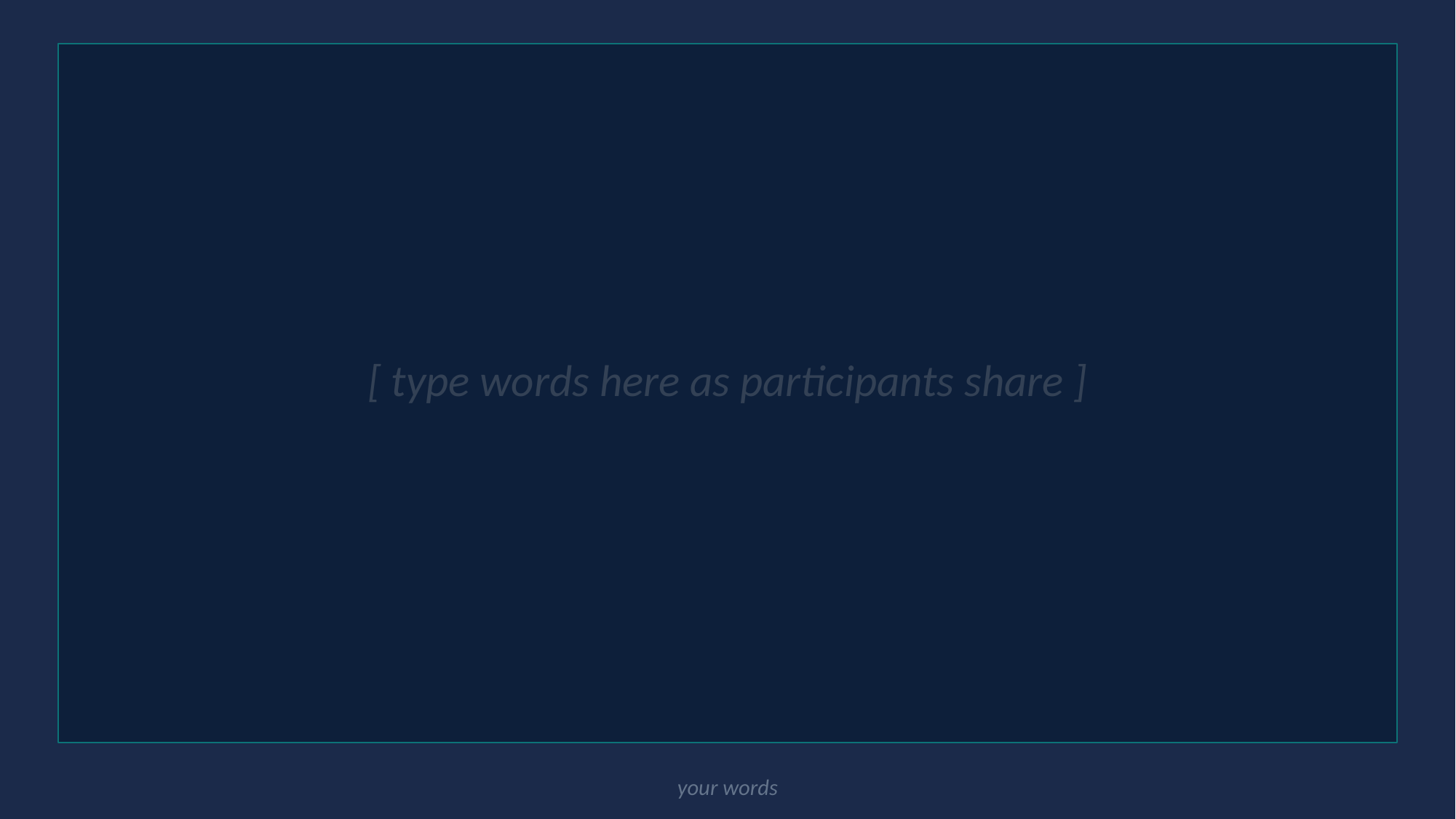

[ type words here as participants share ]
your words